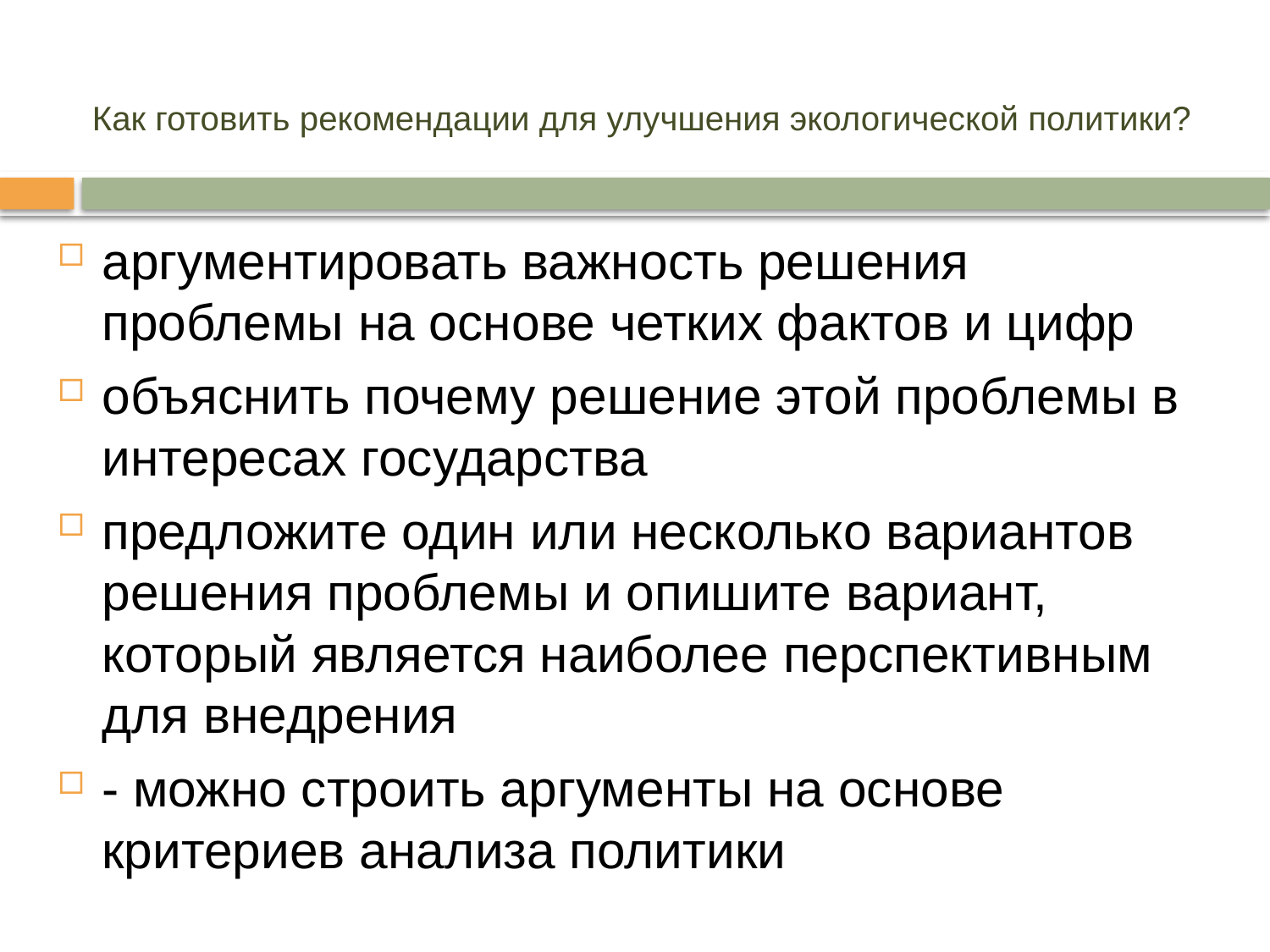

# Как готовить рекомендации для улучшения экологической политики?
аргументировать важность решения проблемы на основе четких фактов и цифр
объяснить почему решение этой проблемы в интересах государства
предложите один или несколько вариантов решения проблемы и опишите вариант, который является наиболее перспективным для внедрения
- можно строить аргументы на основе критериев анализа политики